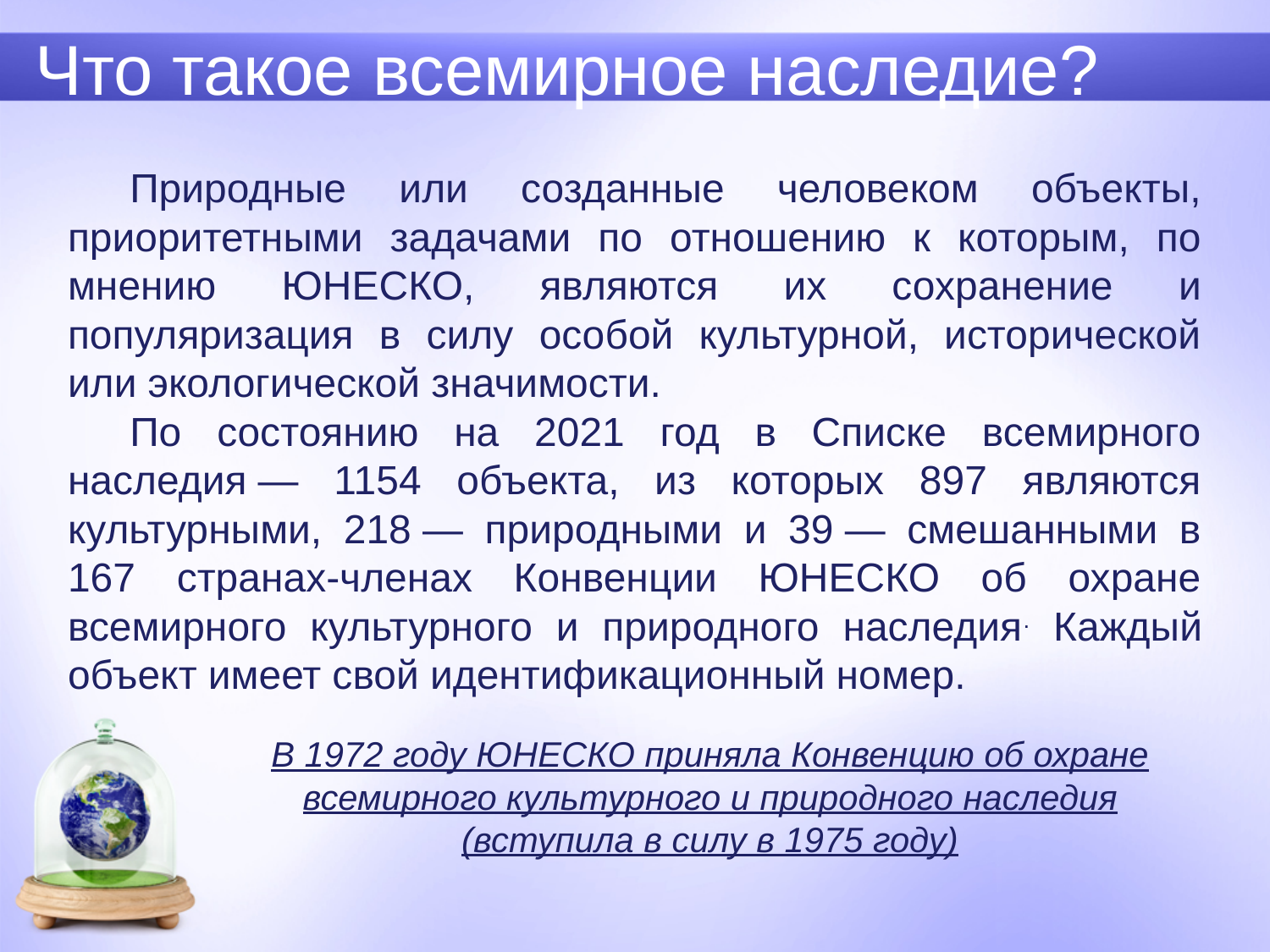

# Что такое всемирное наследие?
Природные или созданные человеком объекты, приоритетными задачами по отношению к которым, по мнению ЮНЕСКО, являются их сохранение и популяризация в силу особой культурной, исторической или экологической значимости.
По состоянию на 2021 год в Списке всемирного наследия — 1154 объекта, из которых 897 являются культурными, 218 — природными и 39 — смешанными в 167 странах-членах Конвенции ЮНЕСКО об охране всемирного культурного и природного наследия. Каждый объект имеет свой идентификационный номер.

В 1972 году ЮНЕСКО приняла Конвенцию об охране всемирного культурного и природного наследия (вступила в силу в 1975 году)